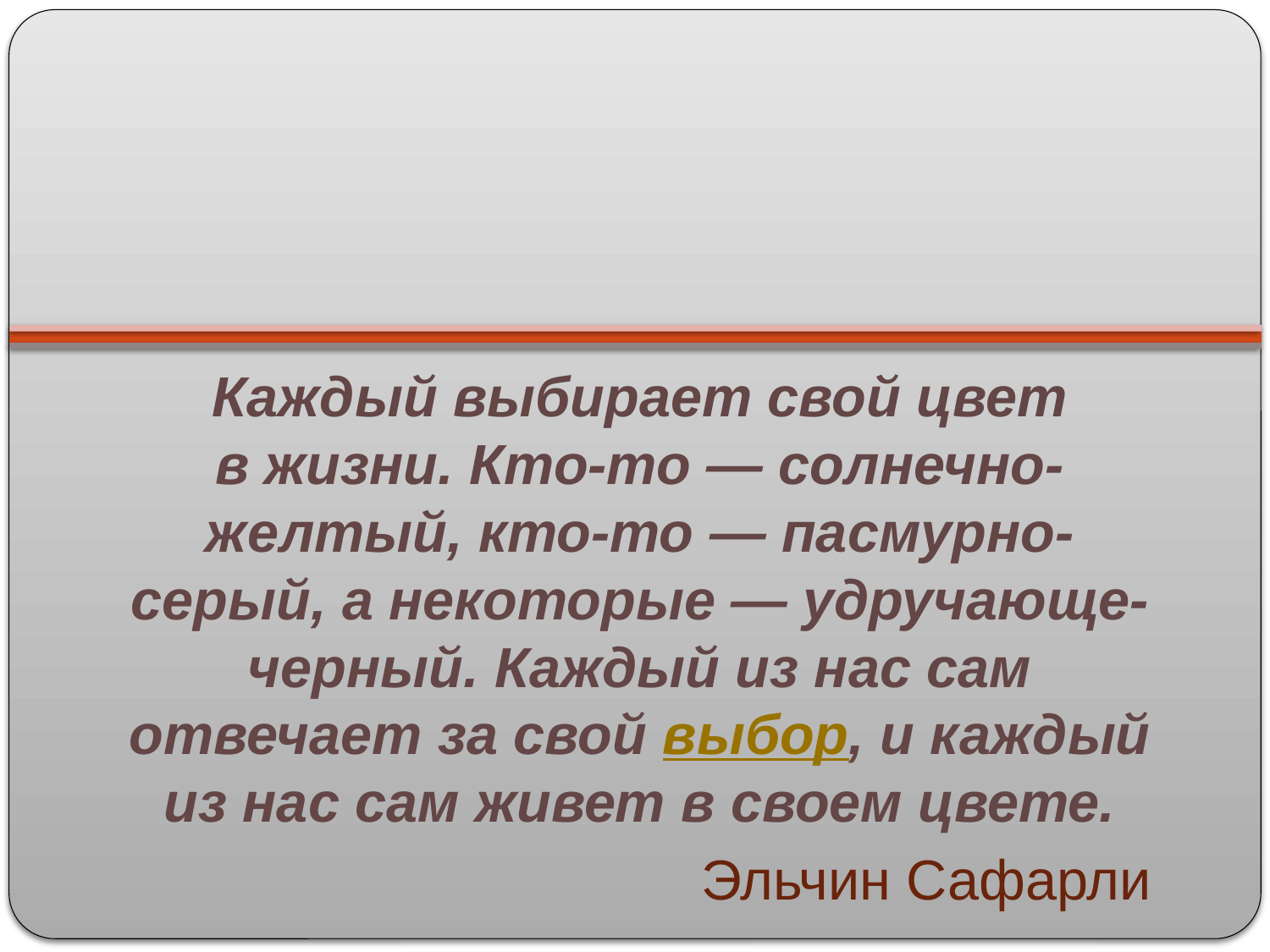

#
Каждый выбирает свой цвет в жизни. Кто-то — солнечно-желтый, кто-то — пасмурно-серый, а некоторые — удручающе-черный. Каждый из нас сам отвечает за свой выбор, и каждый из нас сам живет в своем цвете.
Эльчин Сафарли